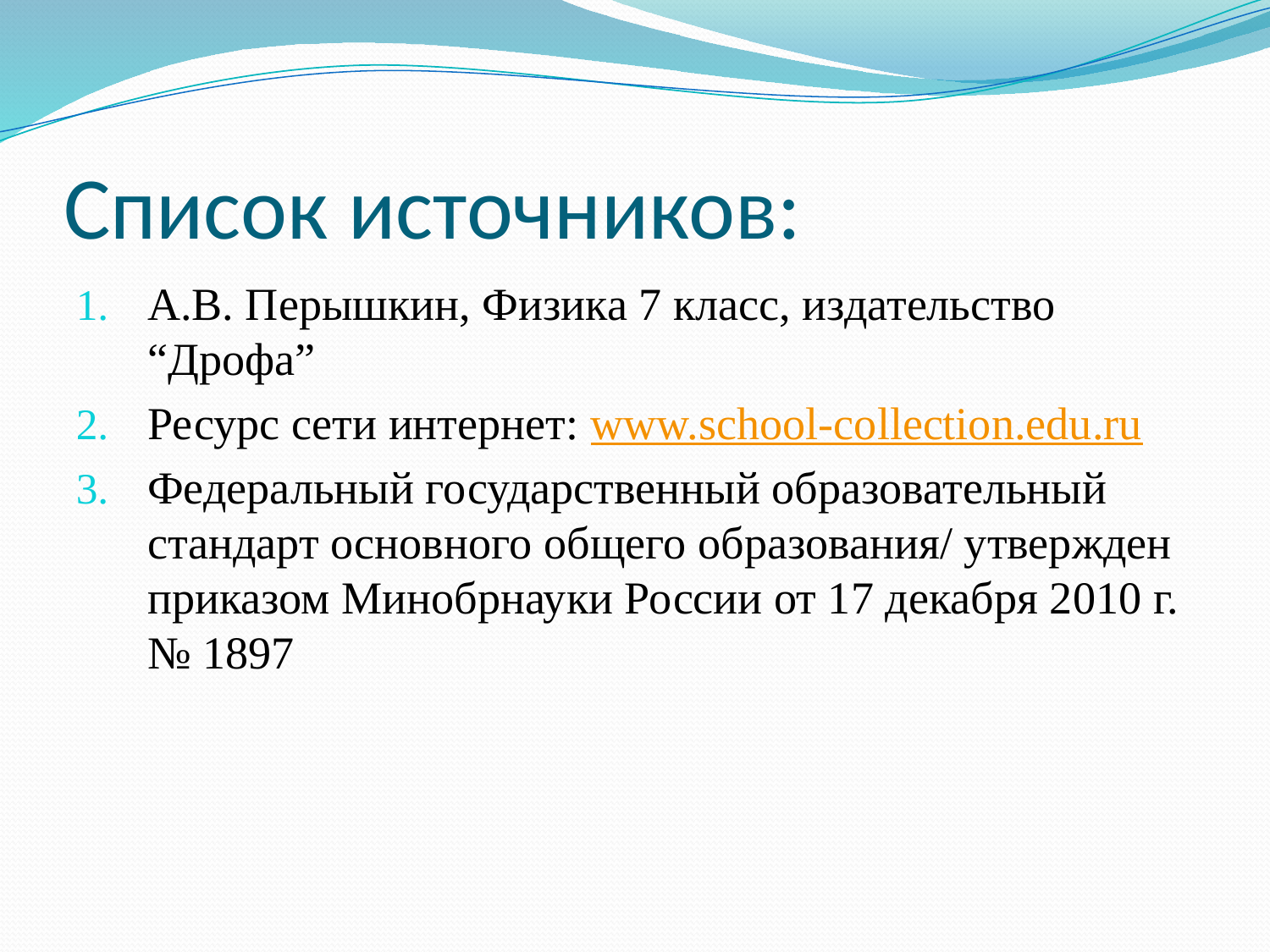

# Список источников:
А.В. Перышкин, Физика 7 класс, издательство “Дрофа”
Ресурс сети интернет: www.school-collection.edu.ru
Федеральный государственный образовательный стандарт основного общего образования/ утвержден приказом Минобрнауки России от 17 декабря 2010 г. № 1897